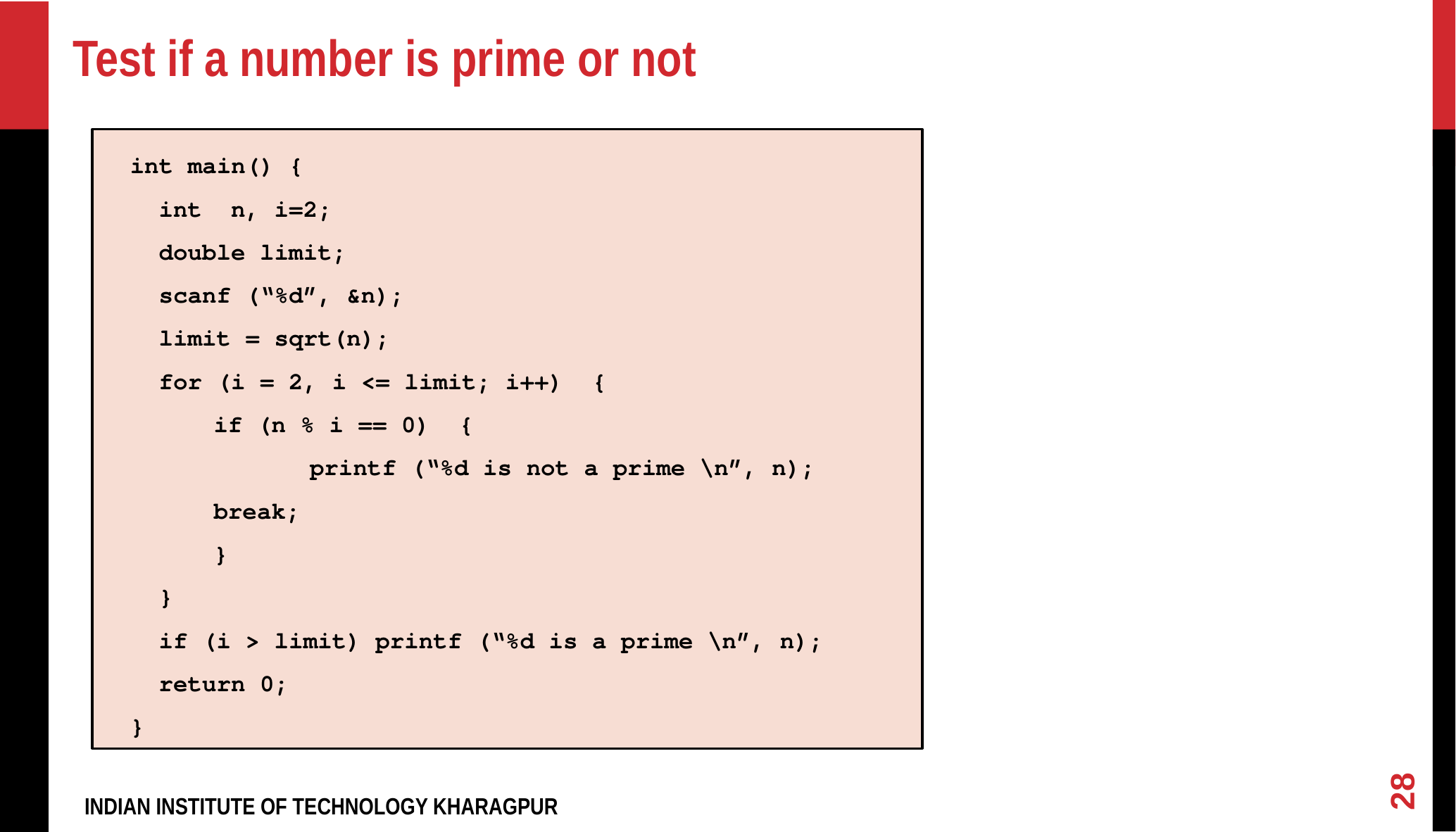

# Test if a number is prime or not
int main() {
  int  n, i=2;
  double limit;
  scanf (“%d”, &n);
  limit = sqrt(n);
  for (i = 2, i <= limit; i++)  {
	    if (n % i == 0)  {
	  	    printf (“%d is not a prime \n”, n);
		    break;
	    }
  }
  if (i > limit) printf (“%d is a prime \n”, n);
  return 0;
}
28
INDIAN INSTITUTE OF TECHNOLOGY KHARAGPUR